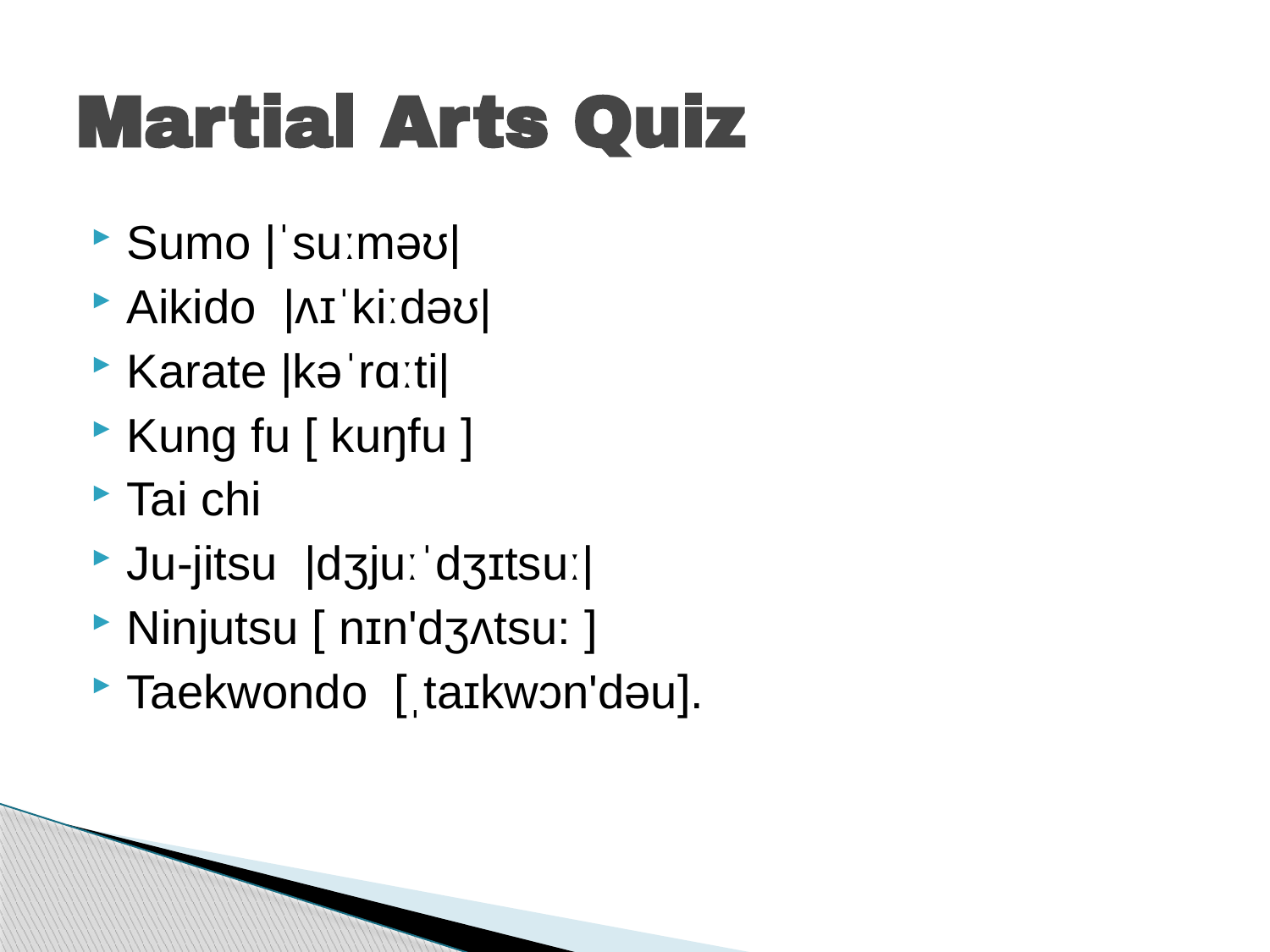

# Martial Arts Quiz
Sumo |ˈsuːməʊ|
Aikido  |ʌɪˈkiːdəʊ|
Karate |kəˈrɑːti|
Kung fu [ kuŋfu ]
Tai chi
Ju-jitsu  |dʒjuːˈdʒɪtsuː|
Ninjutsu [ nɪn'dʒʌtsu: ]
Taekwondo  [ˌtaɪkwɔn'dəu].